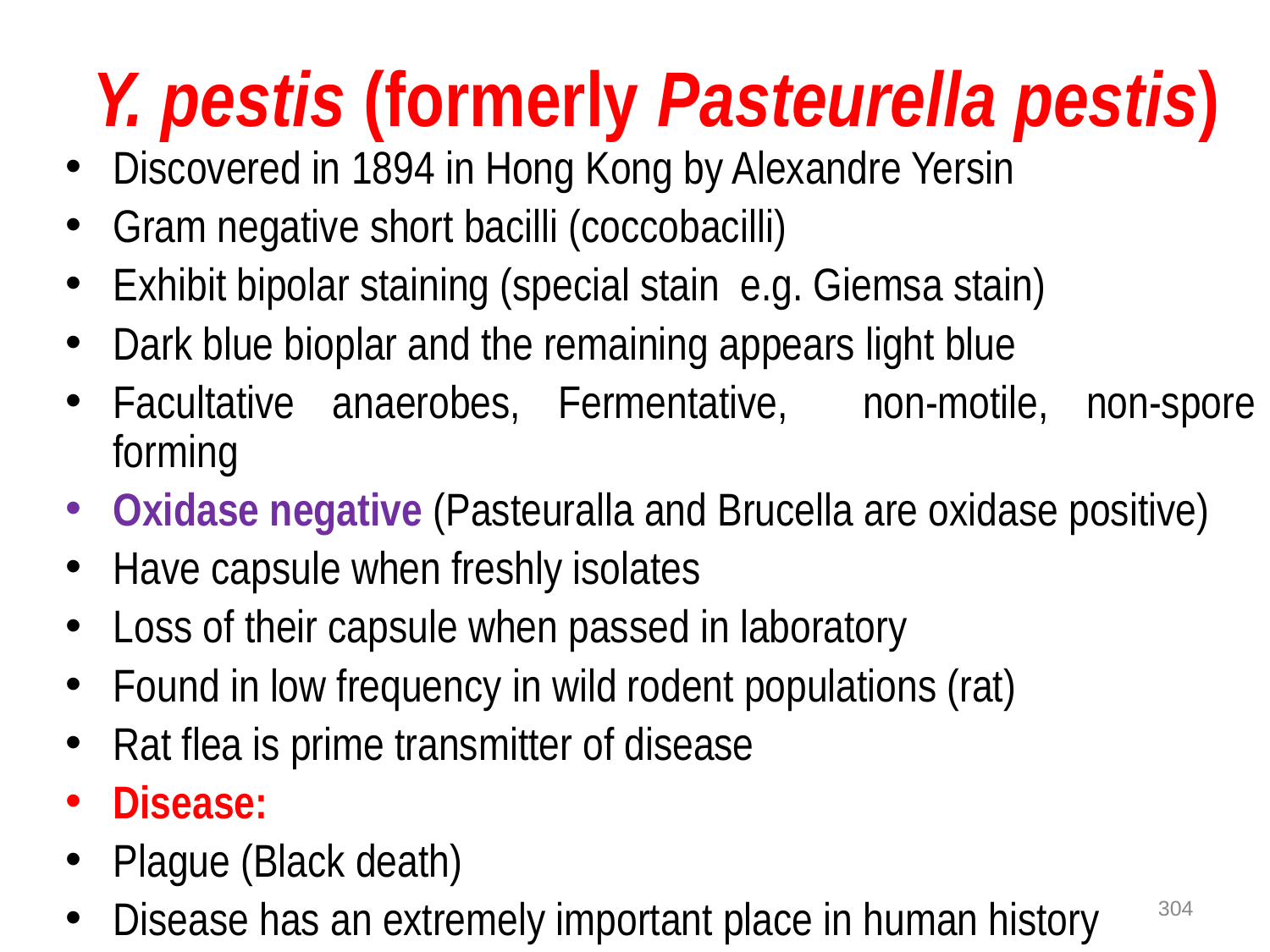

# Y. pestis (formerly Pasteurella pestis)
Discovered in 1894 in Hong Kong by Alexandre Yersin
Gram negative short bacilli (coccobacilli)
Exhibit bipolar staining (special stain  e.g. Giemsa stain)
Dark blue bioplar and the remaining appears light blue
Facultative anaerobes, Fermentative,  non-motile, non-spore forming
Oxidase negative (Pasteuralla and Brucella are oxidase positive)
Have capsule when freshly isolates
Loss of their capsule when passed in laboratory
Found in low frequency in wild rodent populations (rat)
Rat flea is prime transmitter of disease
Disease:
Plague (Black death)
Disease has an extremely important place in human history

304